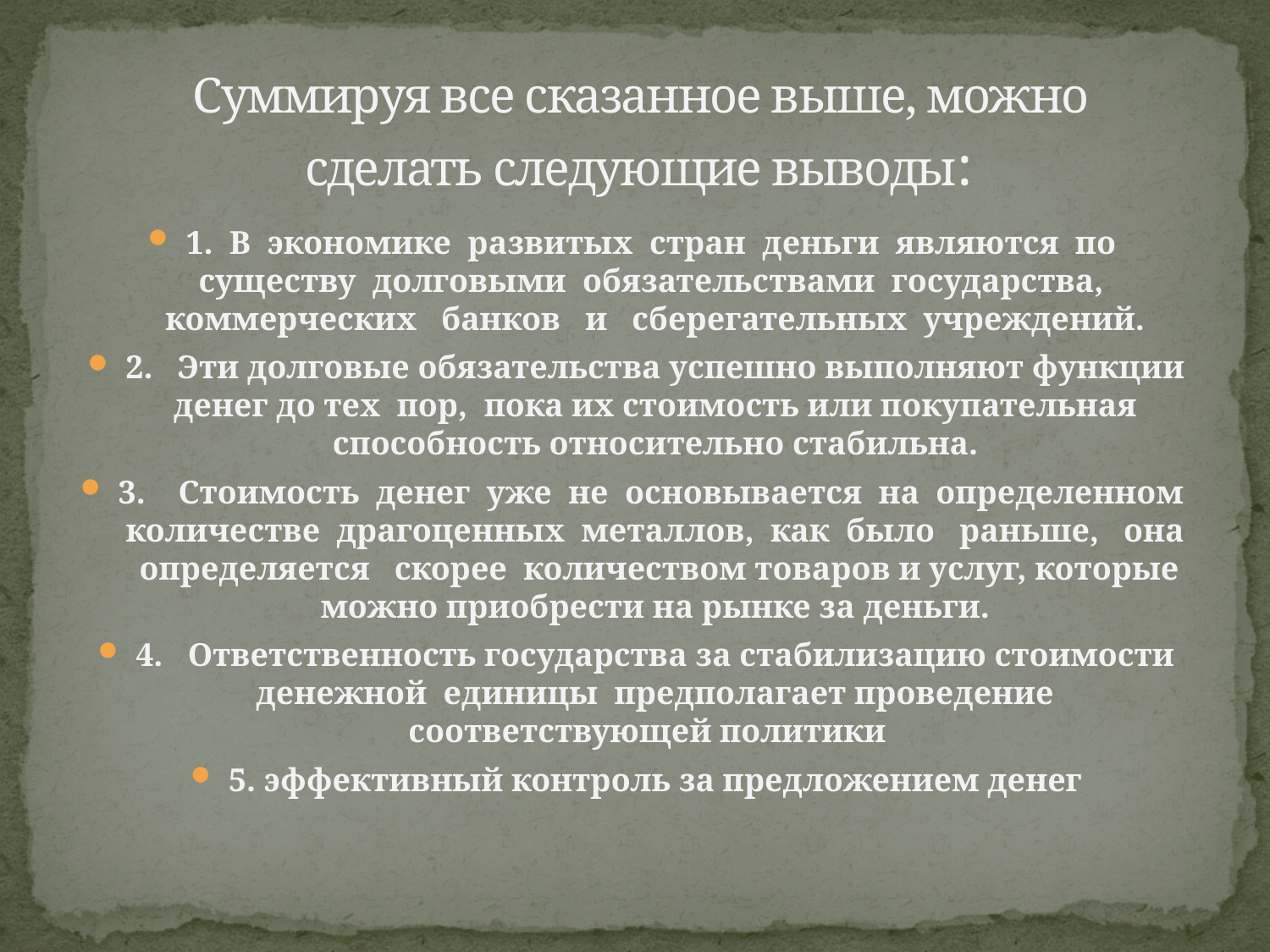

# Суммируя все сказанное выше, можно  	  сделать следующие выводы:
1.  В  экономике  развитых  стран  деньги  являются  по  существу  долговыми  обязательствами  государства,  коммерческих   банков   и   сберегательных  учреждений.
2.   Эти долговые обязательства успешно выполняют функции денег до тех  пор,  пока их стоимость или покупательная способность относительно стабильна.
3.    Стоимость  денег  уже  не  основывается  на  определенном   количестве  драгоценных  металлов,  как  было   раньше,   она   определяется   скорее  количеством товаров и услуг, которые можно приобрести на рынке за деньги.
4.   Ответственность государства за стабилизацию стоимости денежной  единицы  предполагает проведение соответствующей политики
5. эффективный контроль за предложением денег